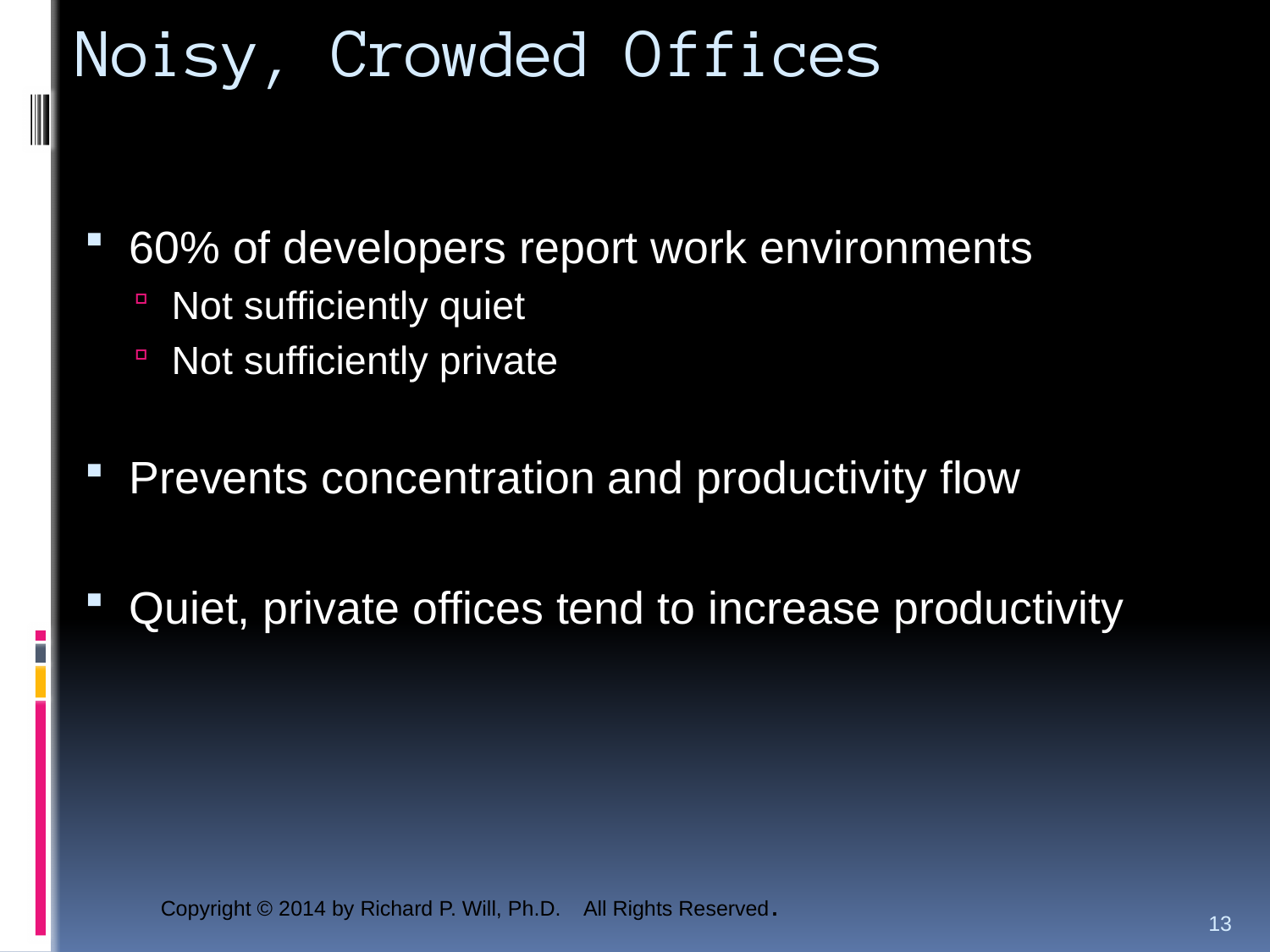

# Noisy, Crowded Offices

60% of developers report work environments
Not sufficiently quiet
Not sufficiently private

Prevents concentration and productivity flow

Quiet, private offices tend to increase productivity

13